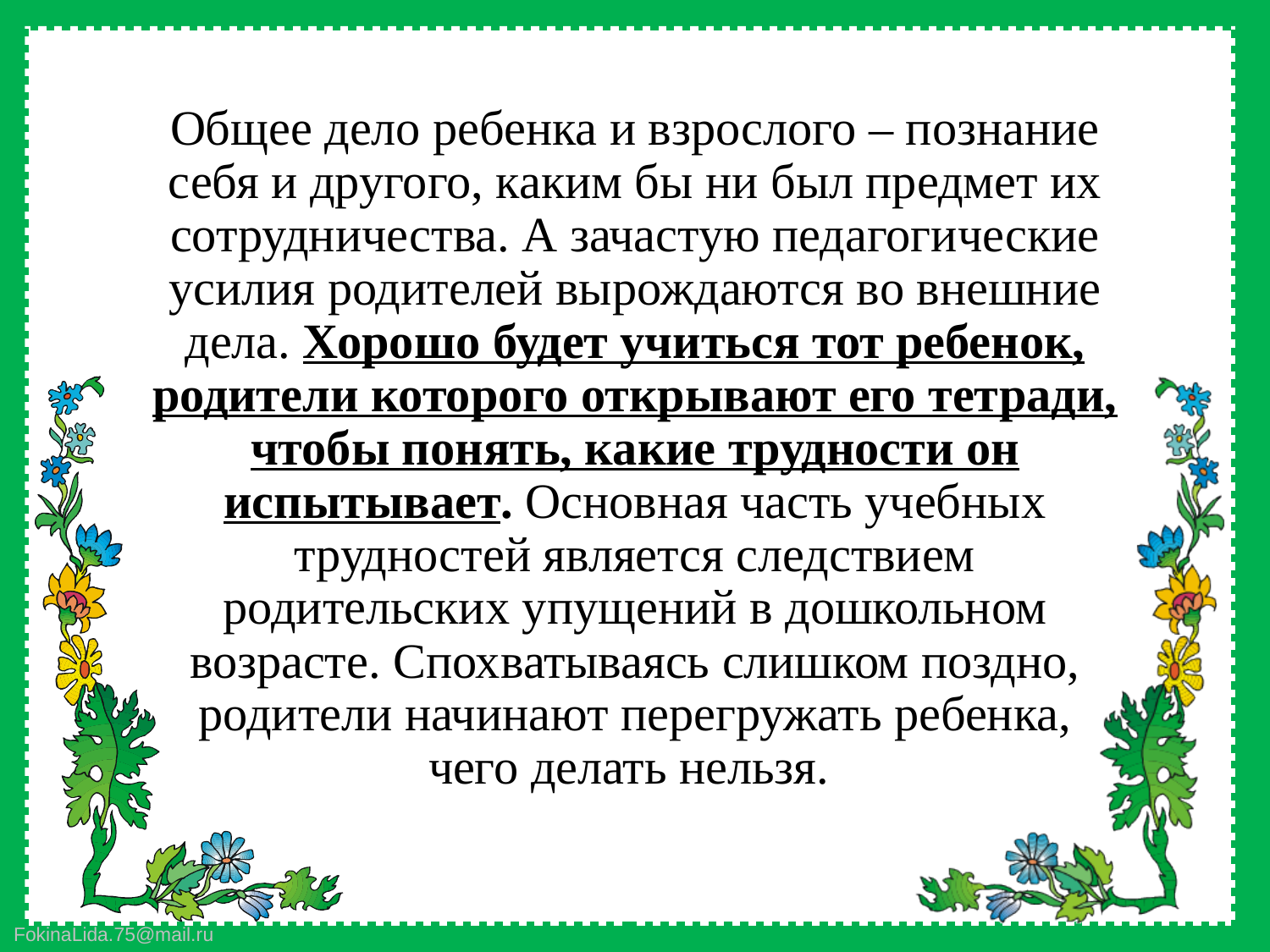

Общее дело ребенка и взрослого – познание себя и другого, каким бы ни был предмет их сотрудничества. А зачастую педагогические усилия родителей вырождаются во внешние дела. Хорошо будет учиться тот ребенок, родители которого открывают его тетради, чтобы понять, какие трудности он испытывает. Основная часть учебных трудностей является следствием родительских упущений в дошкольном возрасте. Спохватываясь слишком поздно, родители начинают перегружать ребенка, чего делать нельзя.